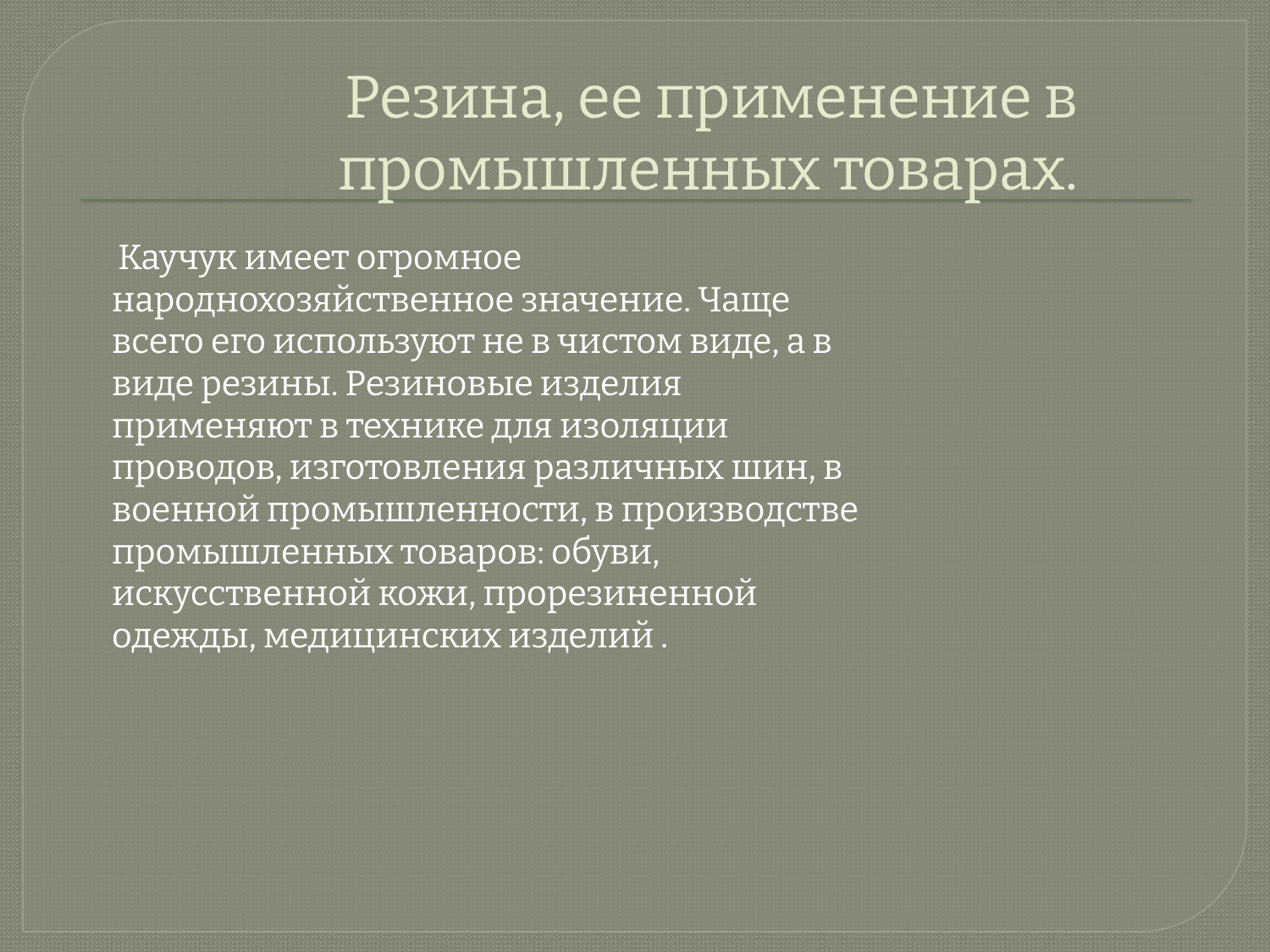

# Резина, ее применение в промышленных товарах.
      Каучук имеет огромное народнохозяйственное значение. Чаще всего его используют не в чистом виде, а в виде резины. Резиновые изделия применяют в технике для изоляции проводов, изготовления различных шин, в военной промышленности, в производстве промышленных товаров: обуви, искусственной кожи, прорезиненной одежды, медицинских изделий .